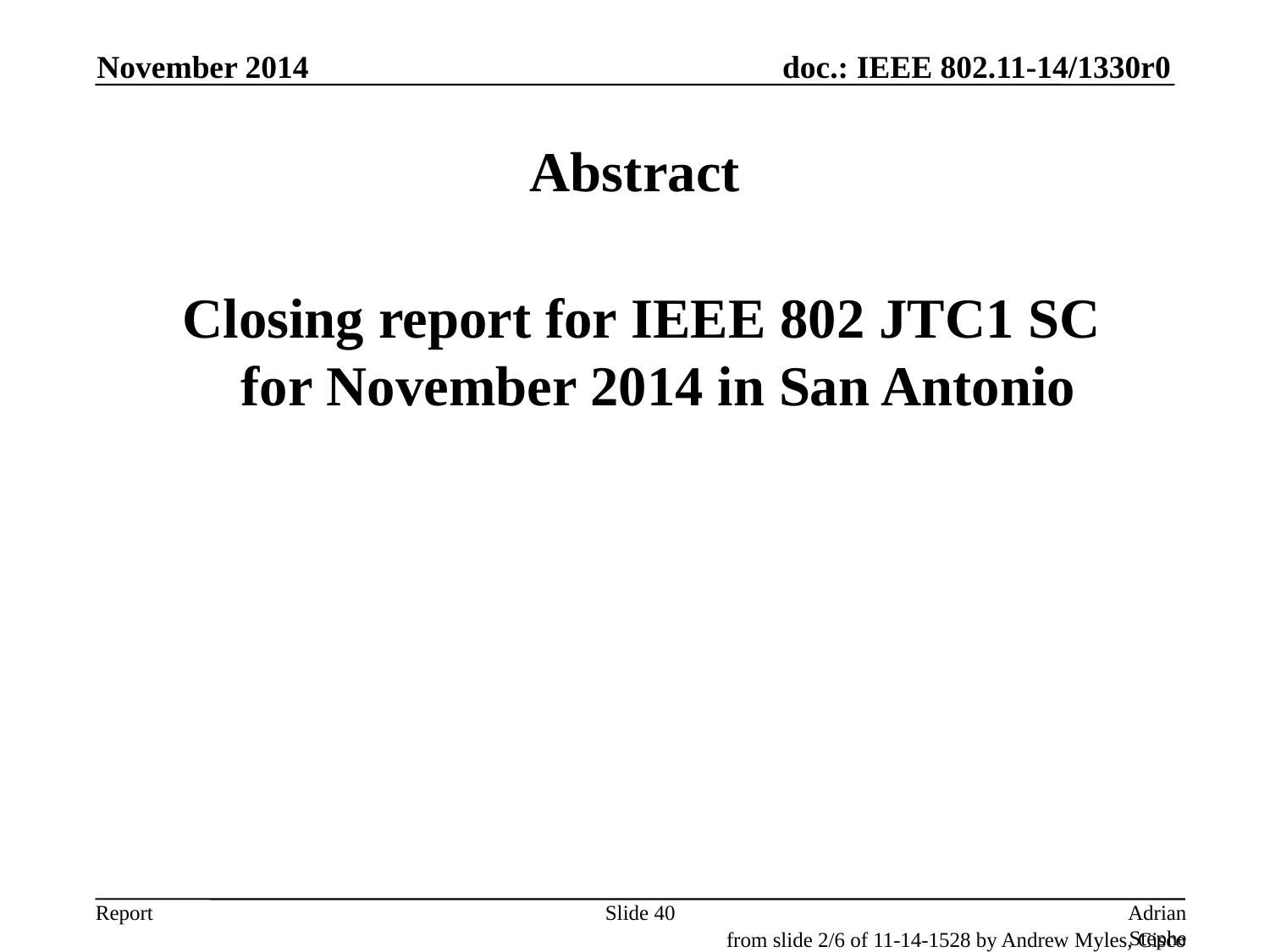

November 2014
# Abstract
 Closing report for IEEE 802 JTC1 SC
for November 2014 in San Antonio
Slide 40
Adrian Stephens, Intel Corporation
from slide 2/6 of 11-14-1528 by Andrew Myles, Cisco